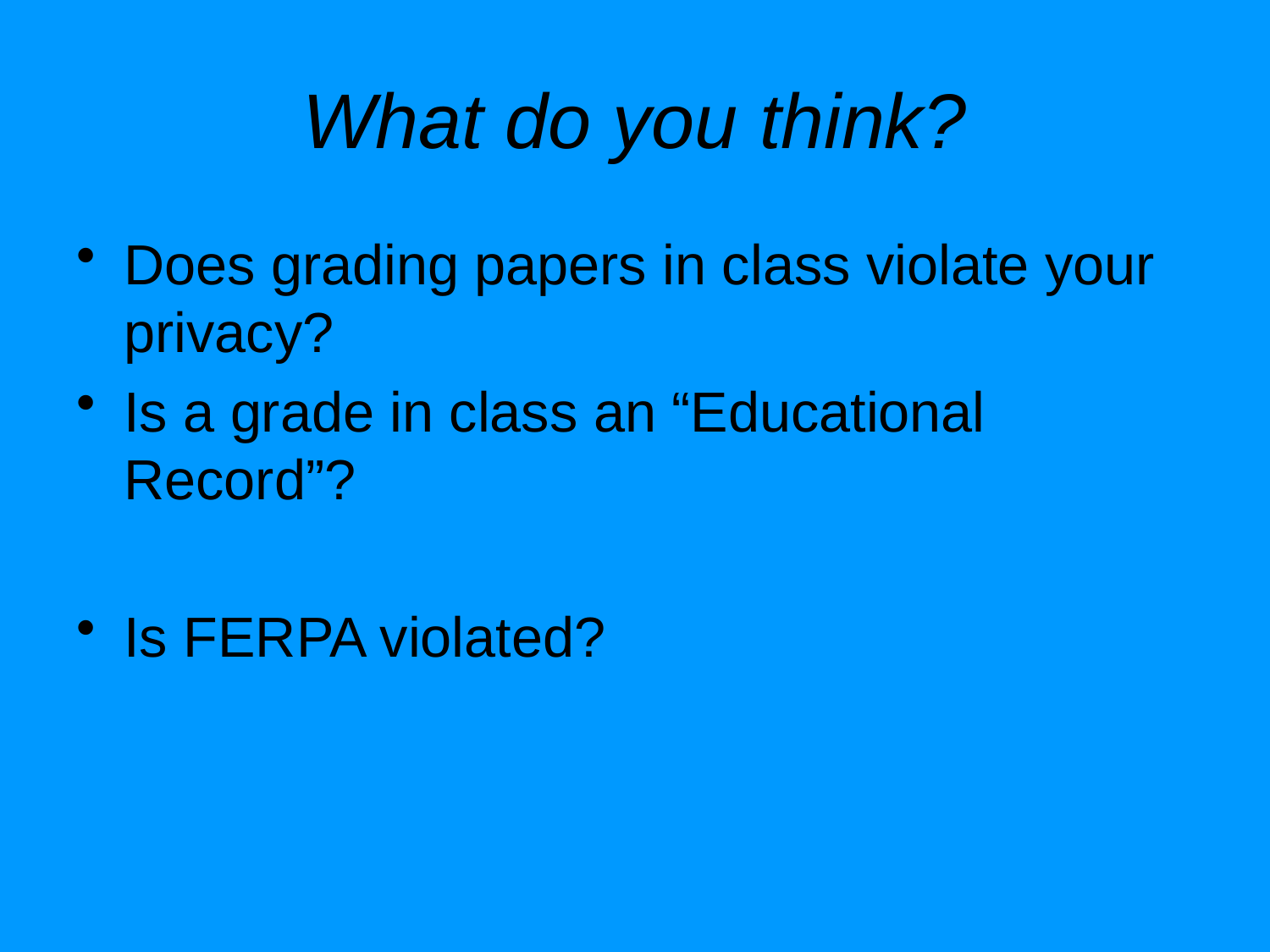

# What do you think?
Does grading papers in class violate your privacy?
Is a grade in class an “Educational Record”?

Is FERPA violated?